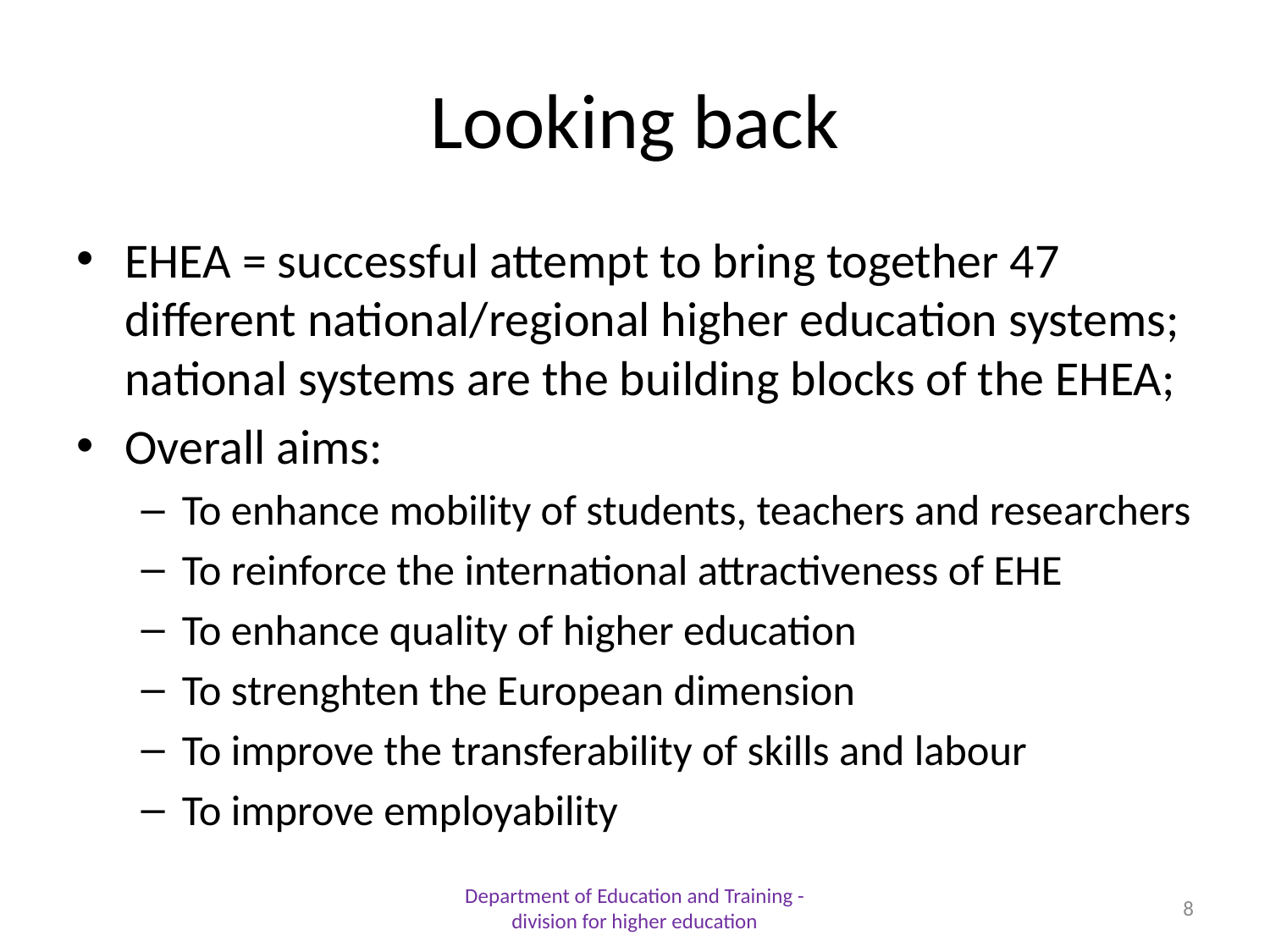

# Looking back
EHEA = successful attempt to bring together 47 different national/regional higher education systems; national systems are the building blocks of the EHEA;
Overall aims:
To enhance mobility of students, teachers and researchers
To reinforce the international attractiveness of EHE
To enhance quality of higher education
To strenghten the European dimension
To improve the transferability of skills and labour
To improve employability
Department of Education and Training - division for higher education
8